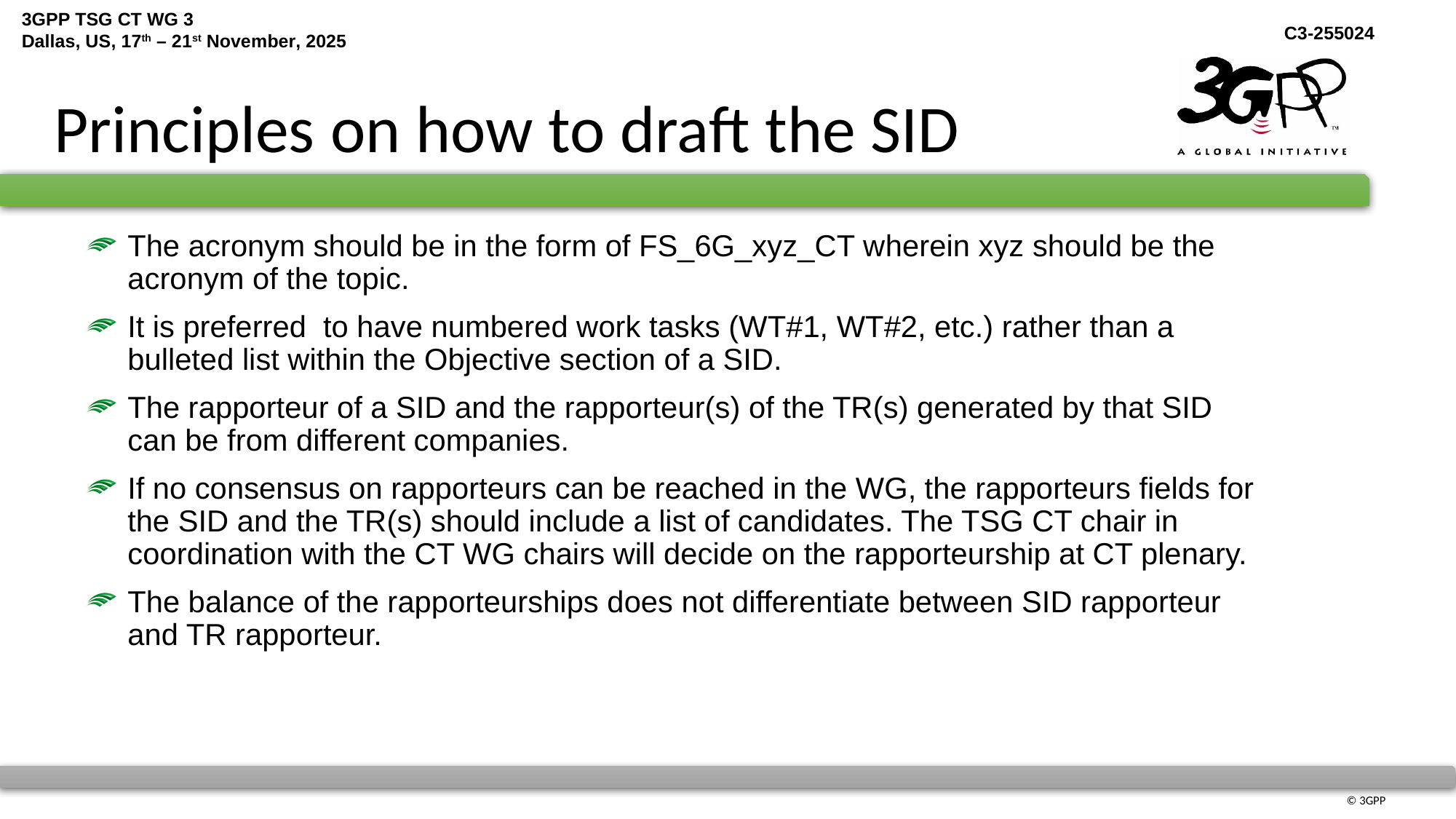

# Principles on how to draft the SID
The acronym should be in the form of FS_6G_xyz_CT wherein xyz should be the acronym of the topic.
It is preferred  to have numbered work tasks (WT#1, WT#2, etc.) rather than a bulleted list within the Objective section of a SID.
The rapporteur of a SID and the rapporteur(s) of the TR(s) generated by that SID can be from different companies.
If no consensus on rapporteurs can be reached in the WG, the rapporteurs fields for the SID and the TR(s) should include a list of candidates. The TSG CT chair in coordination with the CT WG chairs will decide on the rapporteurship at CT plenary.
The balance of the rapporteurships does not differentiate between SID rapporteur and TR rapporteur.